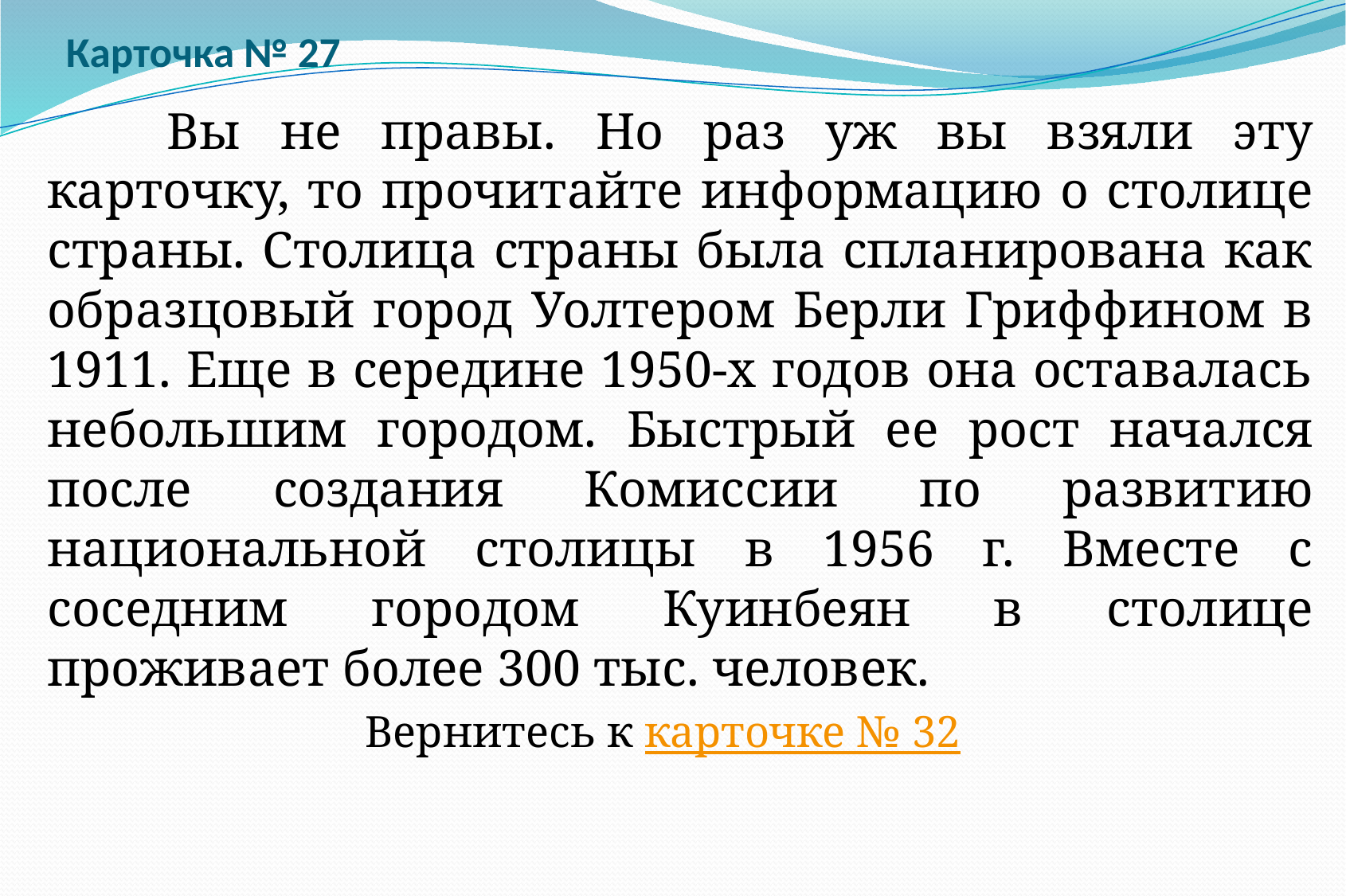

# Карточка № 27
		Вы не правы. Но раз уж вы взяли эту карточку, то прочитайте информацию о столице страны. Столица страны была спланирована как образцовый город Уолтером Берли Гриффином в 1911. Еще в середине 1950-х годов она оставалась небольшим городом. Быстрый ее рост начался после создания Комиссии по развитию национальной столицы в 1956 г. Вместе с соседним городом Куинбеян в столице проживает более 300 тыс. человек.
Вернитесь к карточке № 32